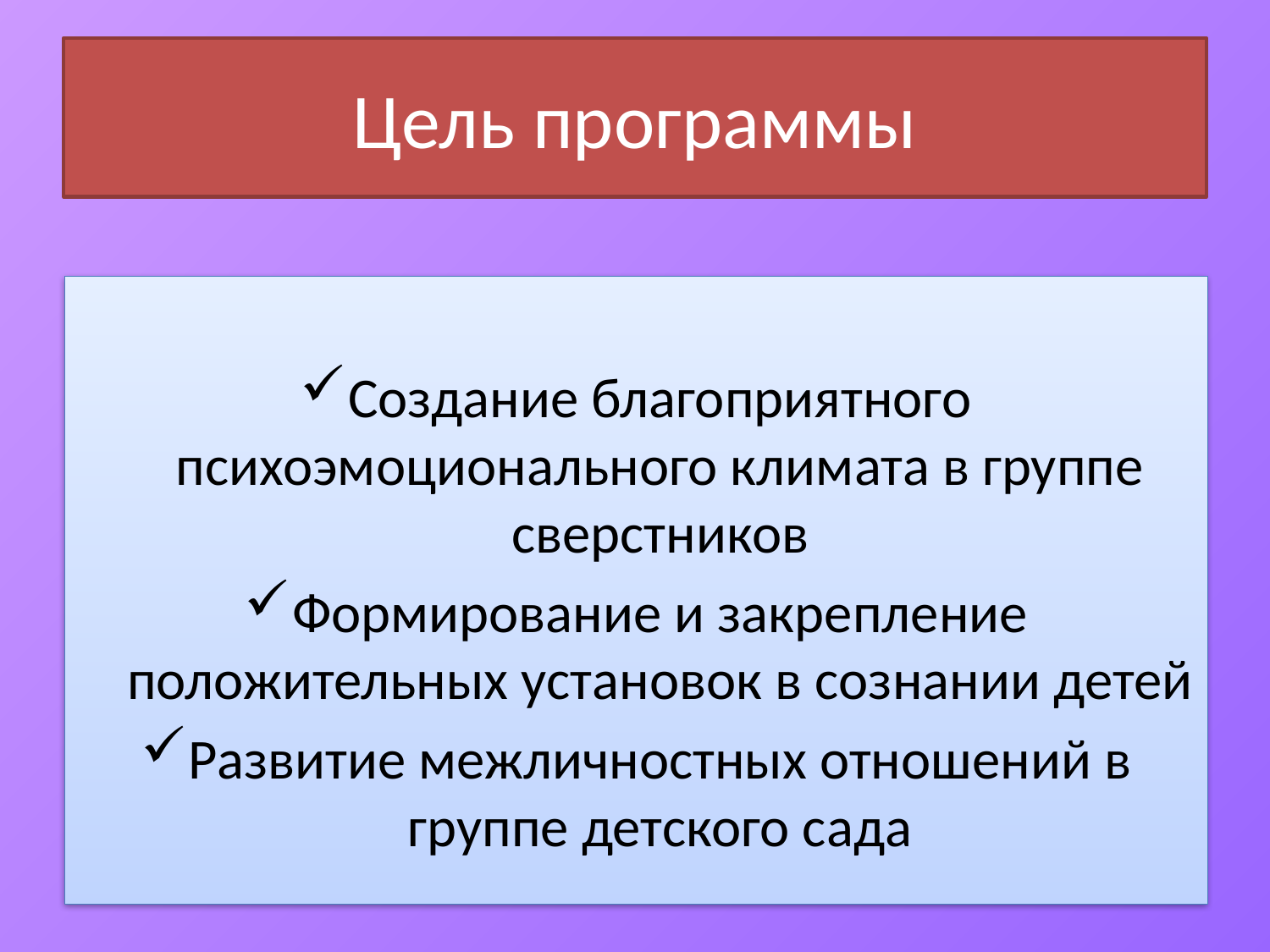

# Цель программы

Создание благоприятного психоэмоционального климата в группе сверстников
Формирование и закрепление положительных установок в сознании детей
Развитие межличностных отношений в группе детского сада